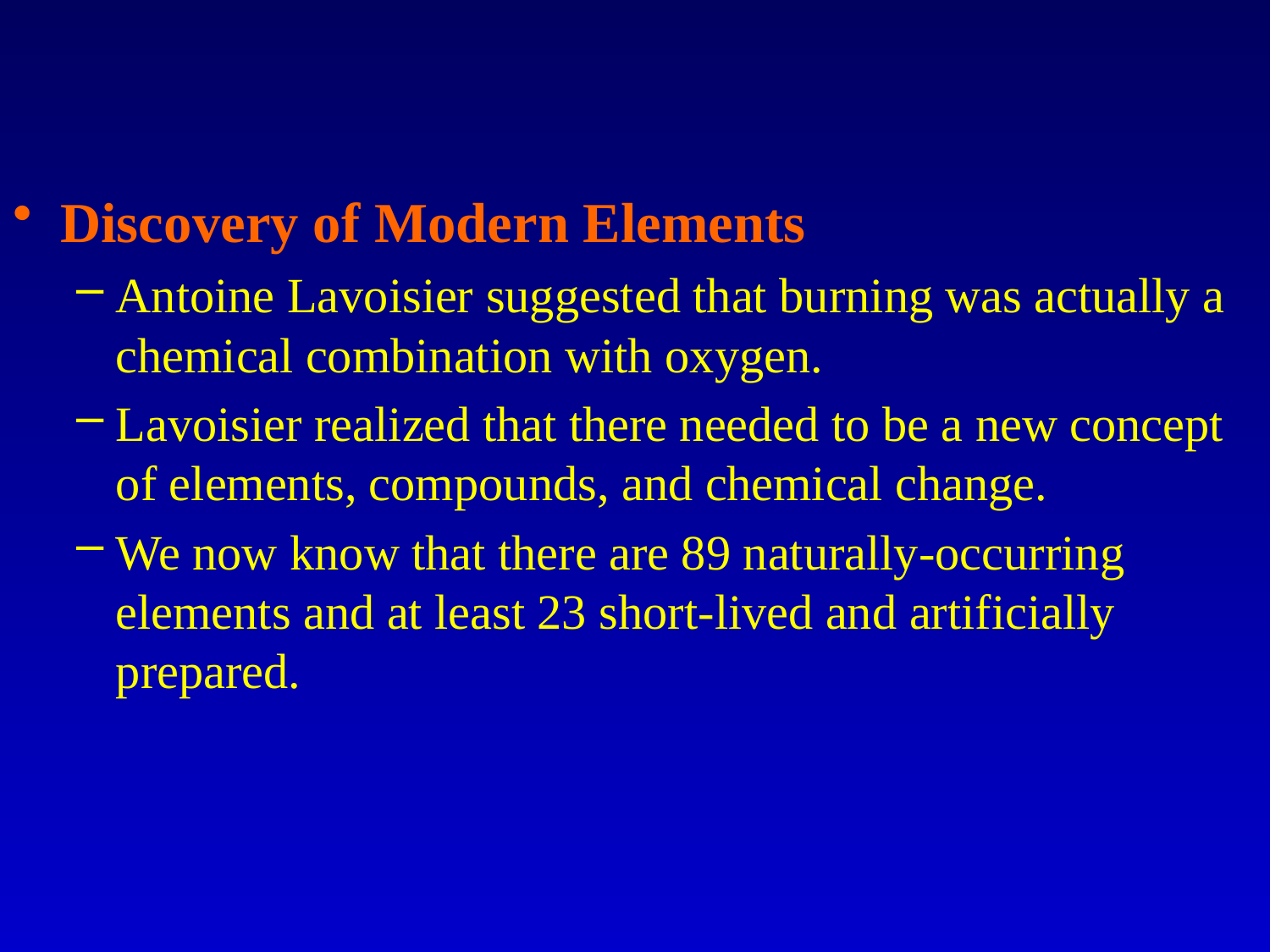

Discovery of Modern Elements
Antoine Lavoisier suggested that burning was actually a chemical combination with oxygen.
Lavoisier realized that there needed to be a new concept of elements, compounds, and chemical change.
We now know that there are 89 naturally-occurring elements and at least 23 short-lived and artificially prepared.